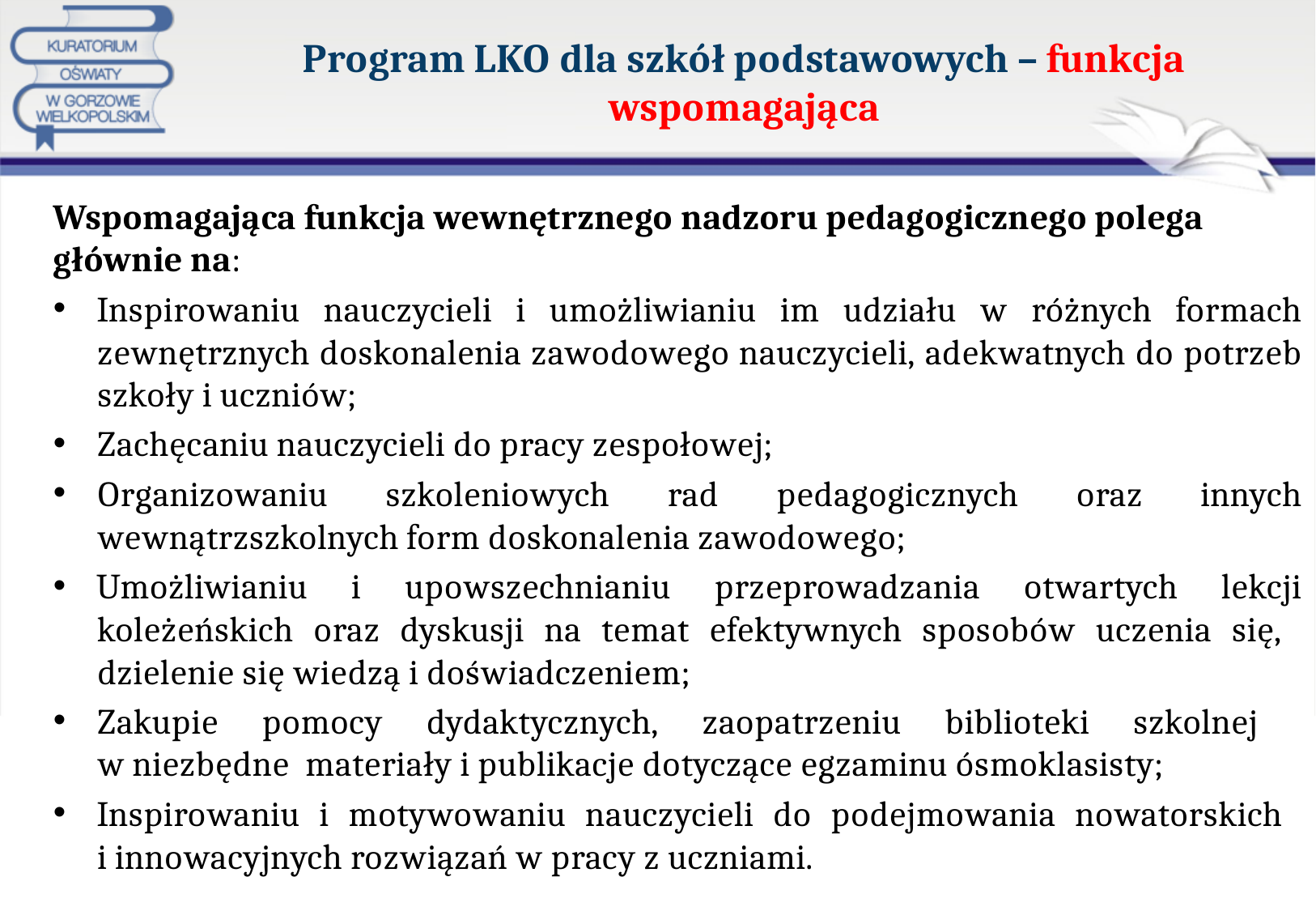

# Program LKO dla szkół podstawowych – funkcja wspomagająca
Wspomagająca funkcja wewnętrznego nadzoru pedagogicznego polega głównie na:
Inspirowaniu nauczycieli i umożliwianiu im udziału w różnych formach zewnętrznych doskonalenia zawodowego nauczycieli, adekwatnych do potrzeb szkoły i uczniów;
Zachęcaniu nauczycieli do pracy zespołowej;
Organizowaniu szkoleniowych rad pedagogicznych oraz innych wewnątrzszkolnych form doskonalenia zawodowego;
Umożliwianiu i upowszechnianiu przeprowadzania otwartych lekcji koleżeńskich oraz dyskusji na temat efektywnych sposobów uczenia się,  dzielenie się wiedzą i doświadczeniem;
Zakupie pomocy dydaktycznych, zaopatrzeniu biblioteki szkolnej
w niezbędne  materiały i publikacje dotyczące egzaminu ósmoklasisty;
Inspirowaniu i motywowaniu nauczycieli do podejmowania nowatorskich
i innowacyjnych rozwiązań w pracy z uczniami.